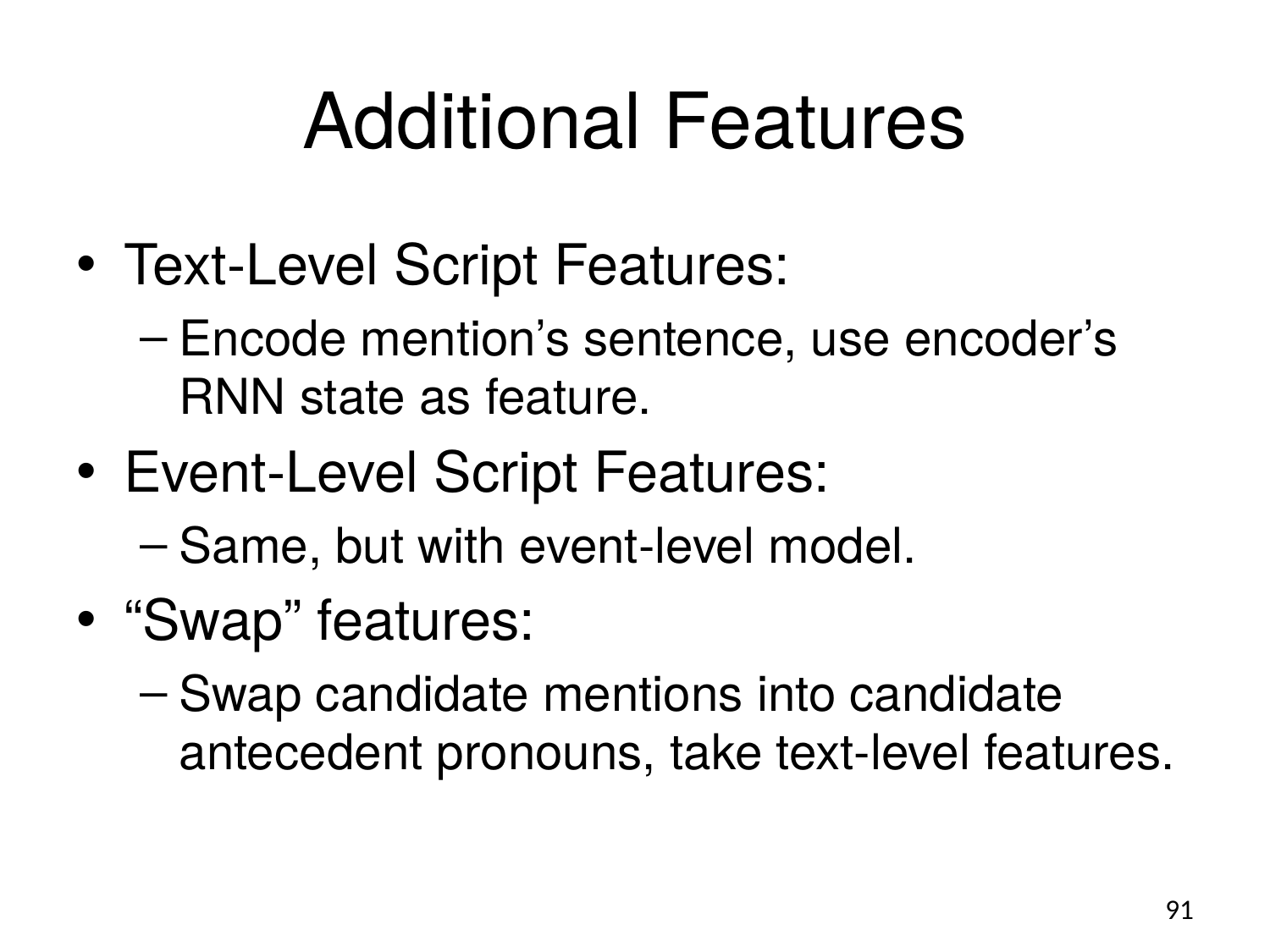

# Additional Features
Text-Level Script Features:
Encode mention’s sentence, use encoder’s RNN state as feature.
Event-Level Script Features:
Same, but with event-level model.
“Swap” features:
Swap candidate mentions into candidate antecedent pronouns, take text-level features.
91